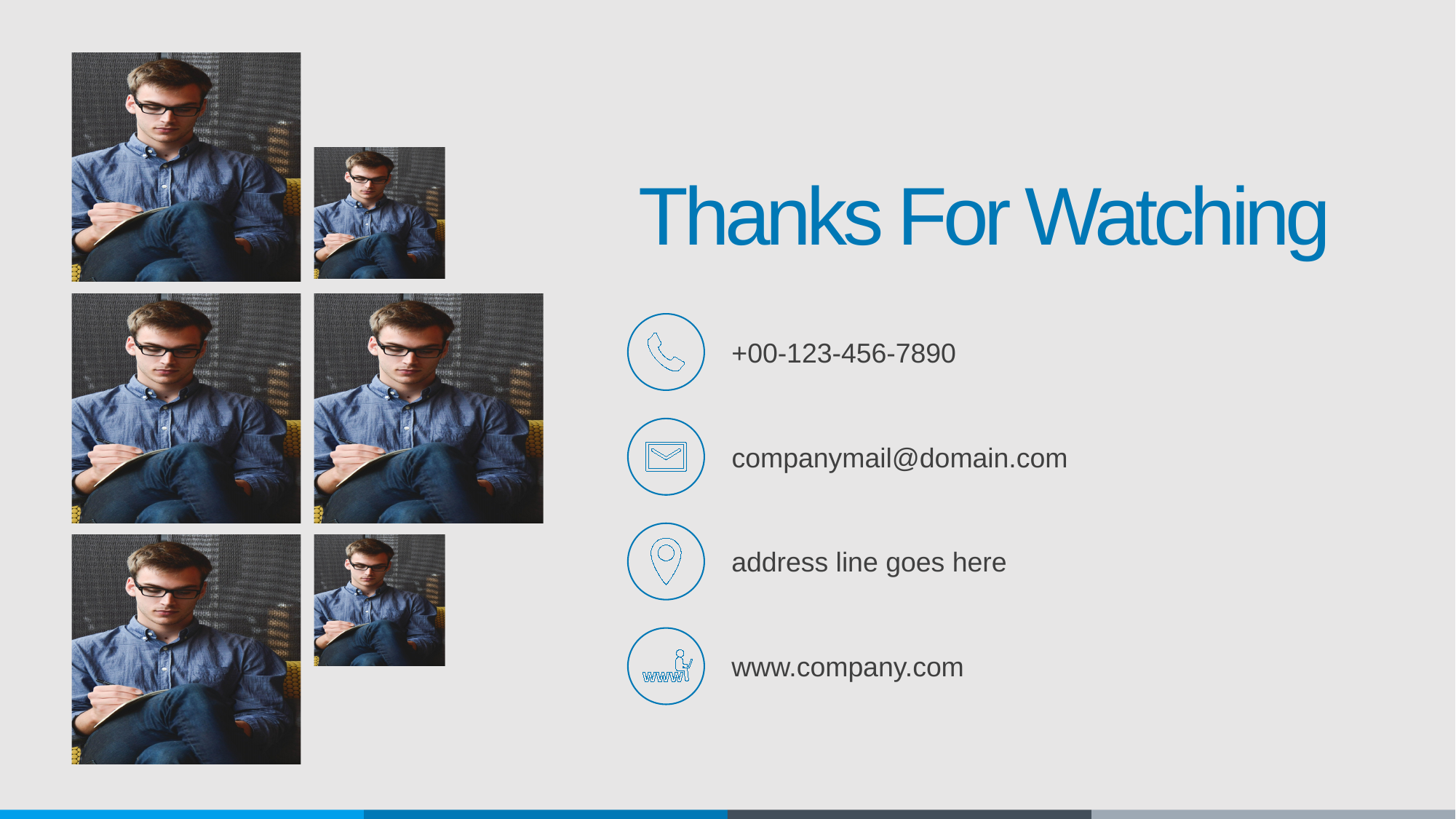

Thanks For Watching

+00-123-456-7890

companymail@domain.com

address line goes here

www.company.com